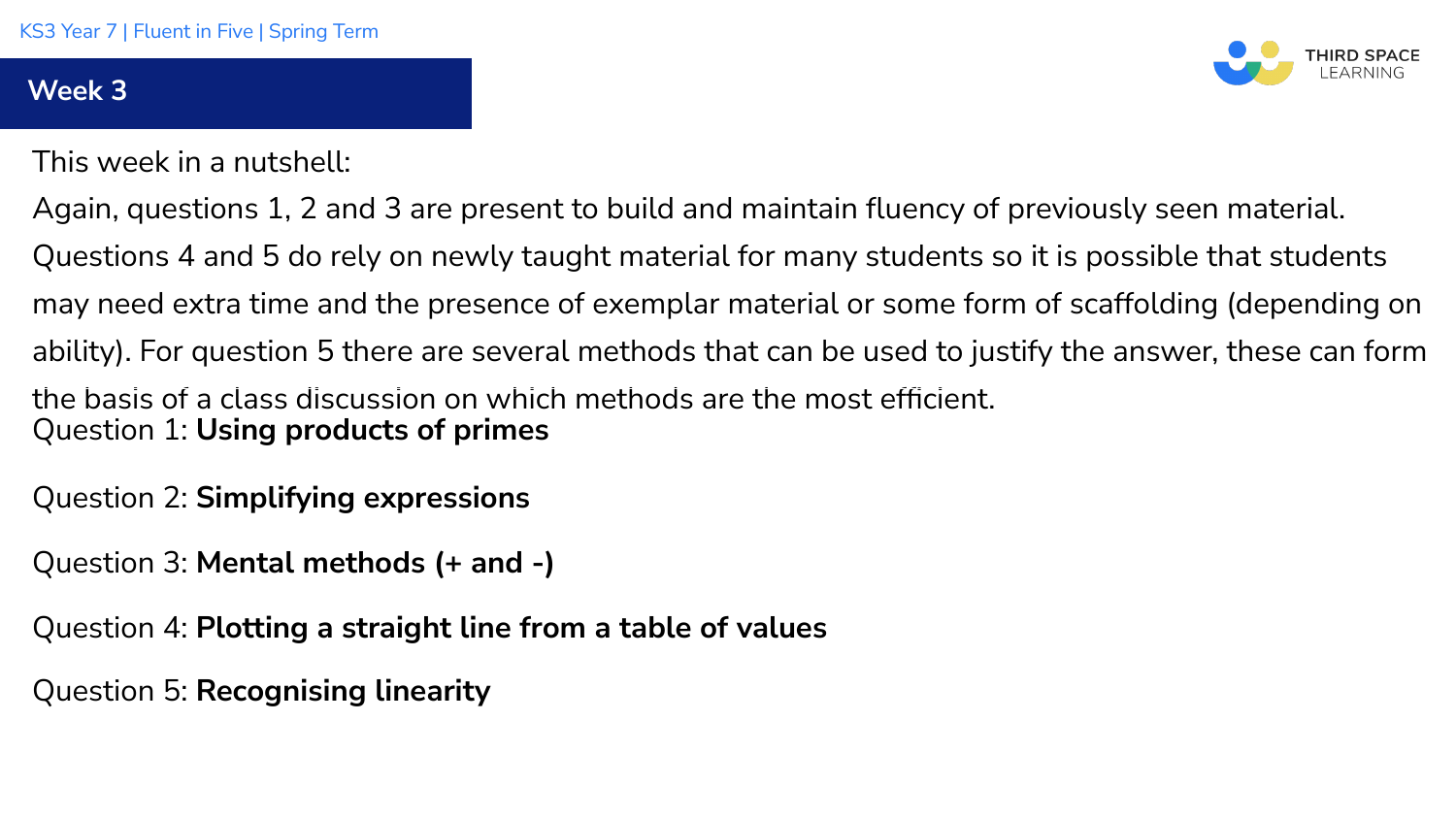

Week 3
| This week in a nutshell: Again, questions 1, 2 and 3 are present to build and maintain fluency of previously seen material. Questions 4 and 5 do rely on newly taught material for many students so it is possible that students may need extra time and the presence of exemplar material or some form of scaffolding (depending on ability). For question 5 there are several methods that can be used to justify the answer, these can form the basis of a class discussion on which methods are the most efficient. |
| --- |
| Question 1: Using products of primes |
| Question 2: Simplifying expressions |
| Question 3: Mental methods (+ and -) |
| Question 4: Plotting a straight line from a table of values |
| Question 5: Recognising linearity |